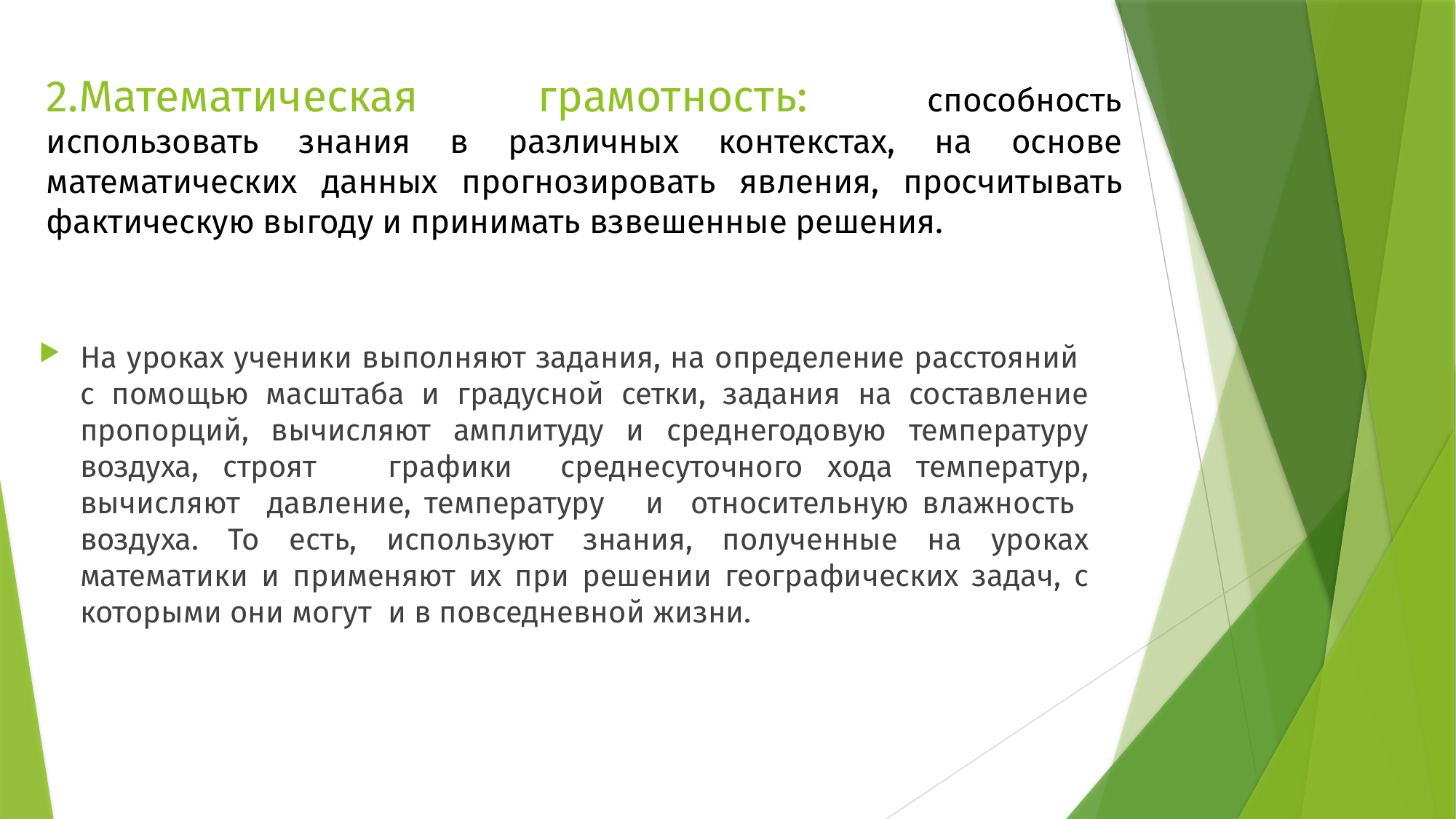

# 2.Математическая грамотность: способность использовать знания в различных контекстах, на основе математических данных прогнозировать явления, просчитывать фактическую выгоду и принимать взвешенные решения.
На уроках ученики выполняют задания, на определение расстояний  с помощью масштаба и градусной сетки, задания на составление пропорций, вычисляют амплитуду и среднегодовую температуру воздуха, строят   графики  среднесуточного хода температур, вычисляют  давление, температуру   и  относительную влажность  воздуха. То есть, используют знания, полученные на уроках математики и применяют их при решении географических задач, с которыми они могут  и в повседневной жизни.